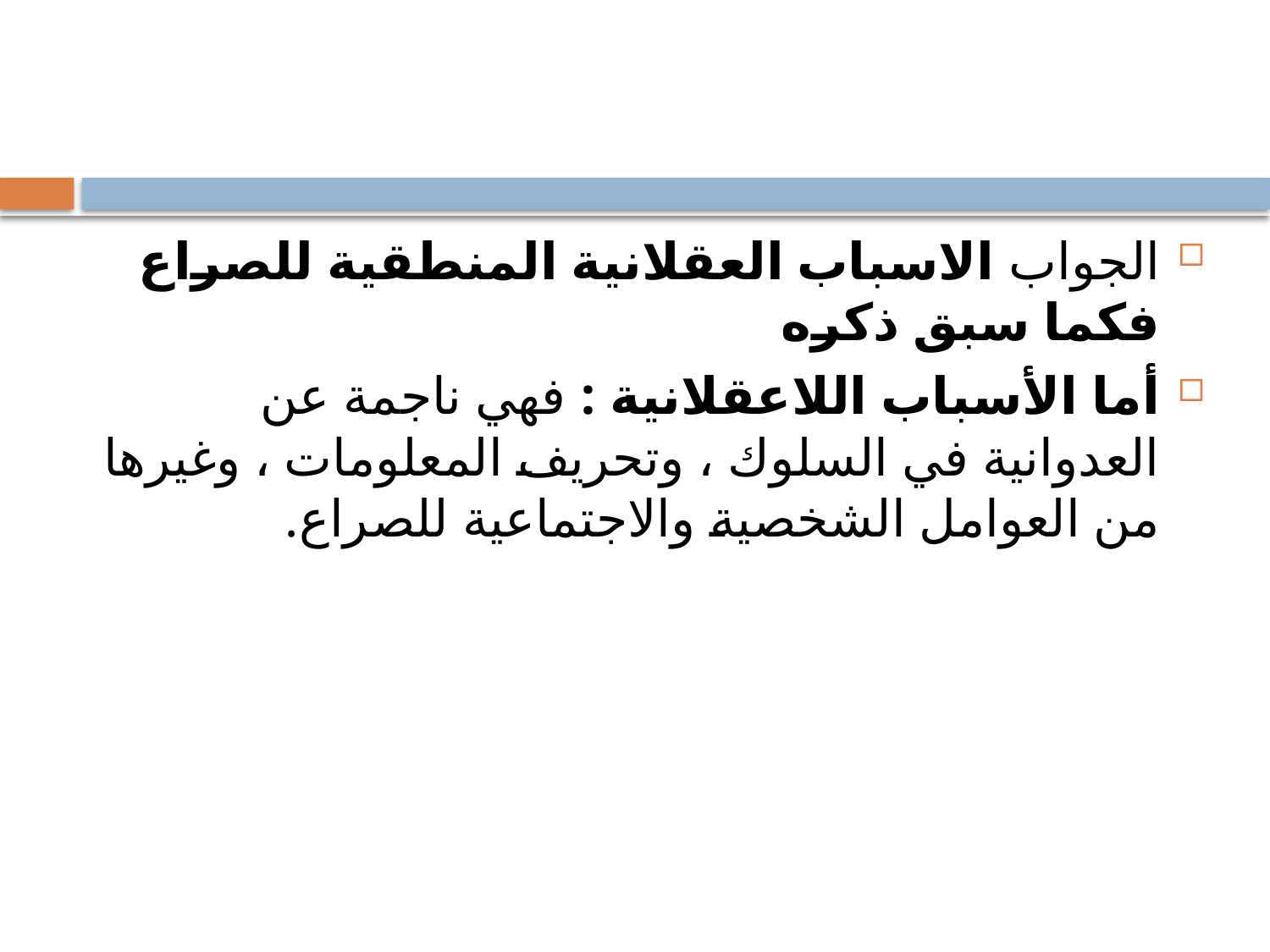

الجواب الاسباب العقلانية المنطقية للصراع فكما سبق ذكره
أما الأسباب اللاعقلانية : فهي ناجمة عن العدوانية في السلوك ، وتحريف المعلومات ، وغيرها من العوامل الشخصية والاجتماعية للصراع.